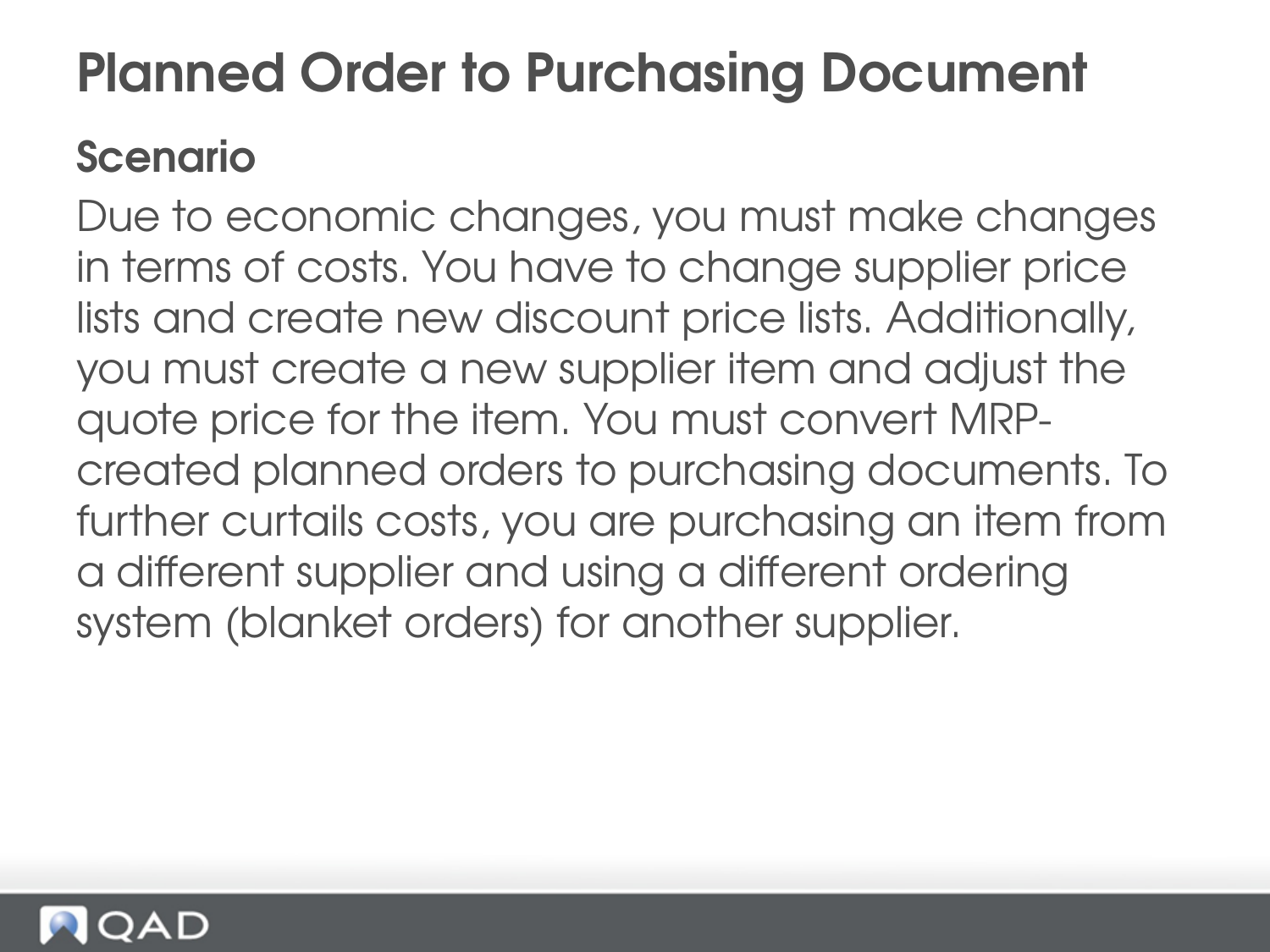

# Planned Order to Purchasing Document
Scenario
Due to economic changes, you must make changes in terms of costs. You have to change supplier price lists and create new discount price lists. Additionally, you must create a new supplier item and adjust the quote price for the item. You must convert MRP-created planned orders to purchasing documents. To further curtails costs, you are purchasing an item from a different supplier and using a different ordering system (blanket orders) for another supplier.